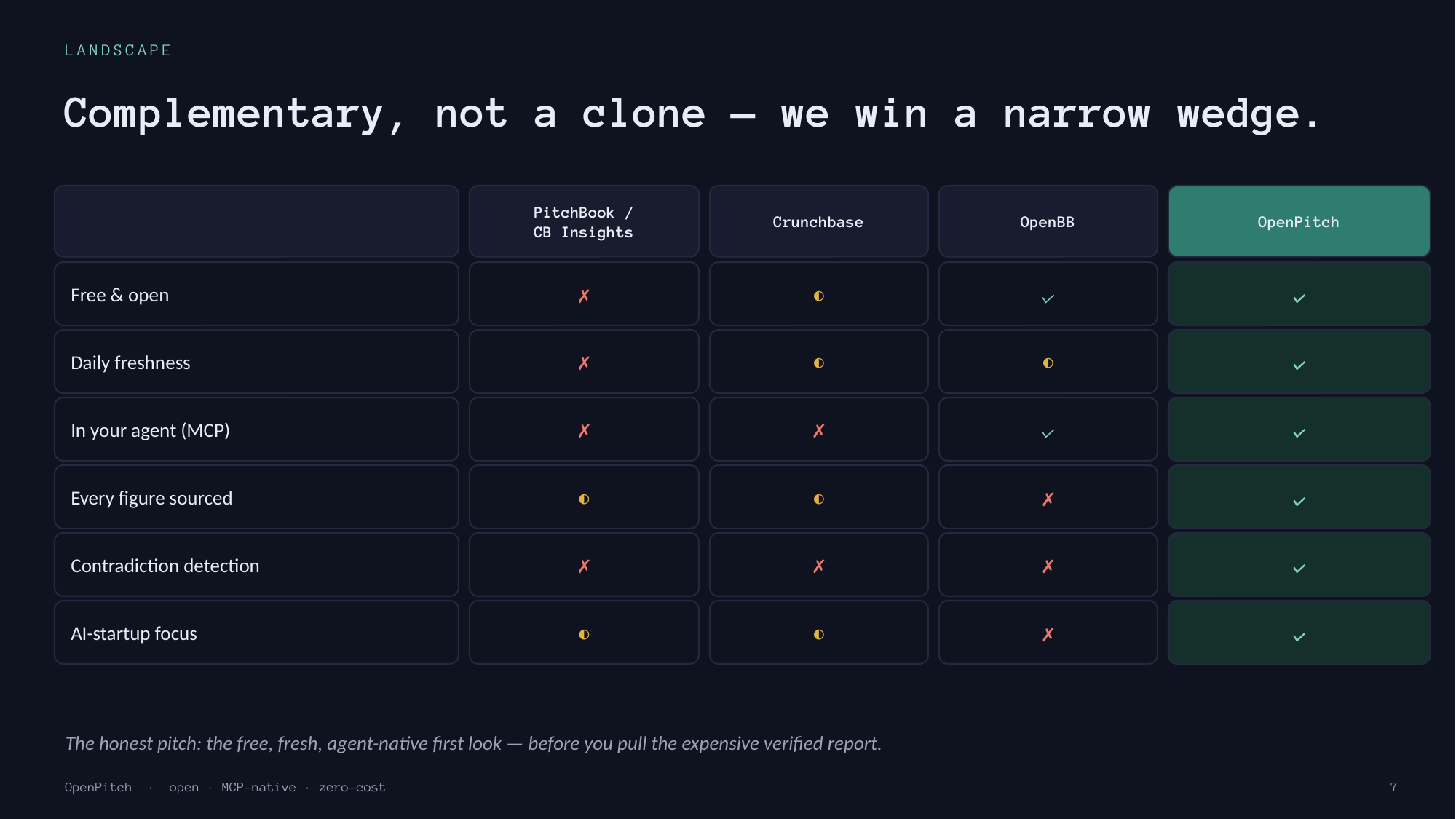

LANDSCAPE
Complementary, not a clone — we win a narrow wedge.

PitchBook /
CB Insights
Crunchbase
OpenBB
OpenPitch

Free & open
✗
◐
✓
✓

Daily freshness
✗
◐
◐
✓

In your agent (MCP)
✗
✗
✓
✓

Every figure sourced
◐
◐
✗
✓

Contradiction detection
✗
✗
✗
✓

AI-startup focus
◐
◐
✗
✓
The honest pitch: the free, fresh, agent-native first look — before you pull the expensive verified report.
OpenPitch  ·  open · MCP-native · zero-cost
7